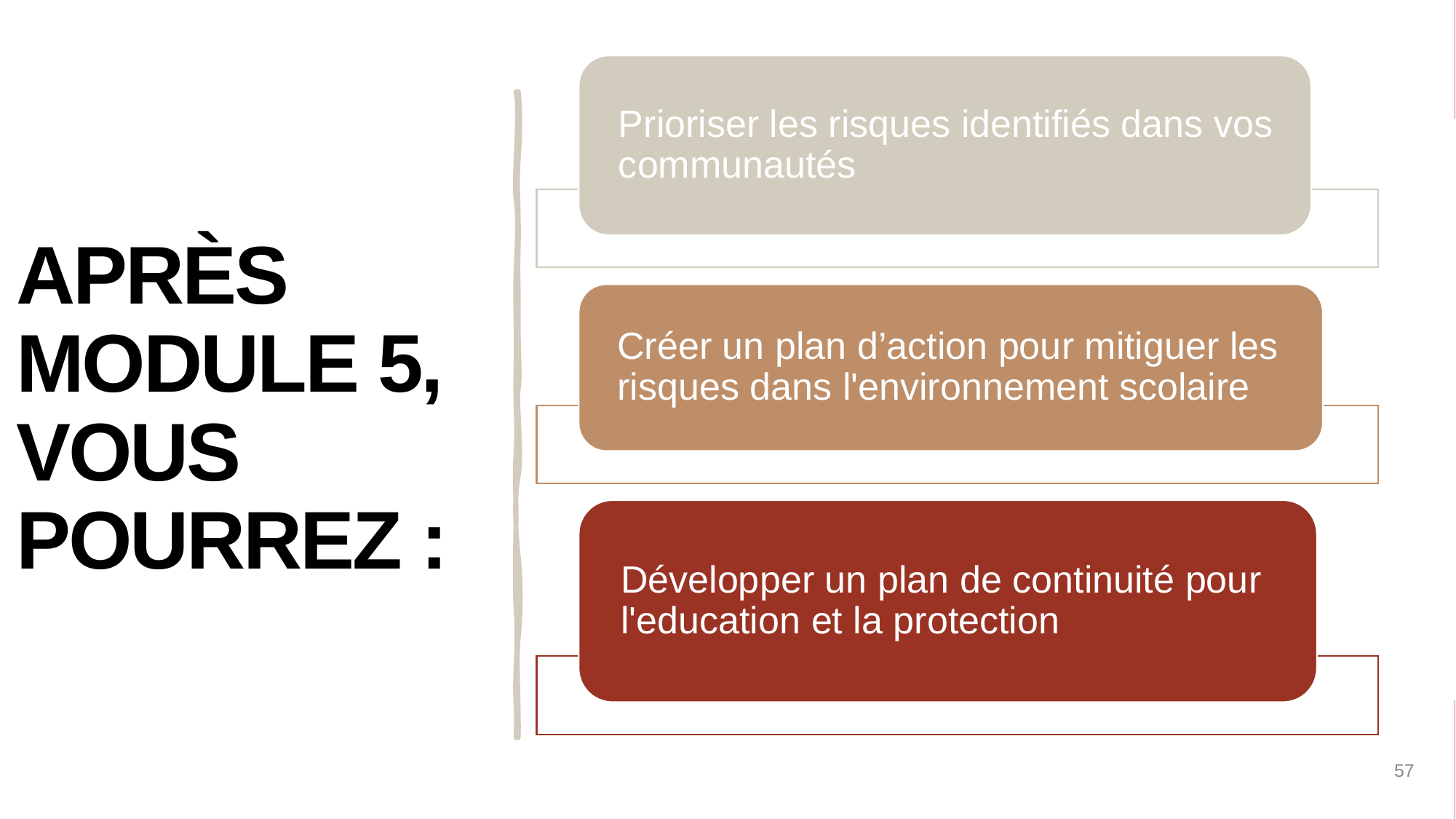

Prioriser les risques identifiés dans vos communautés
Créer un plan d’action pour mitiguer les risques dans l'environnement scolaire
Développer un plan de continuité pour l'education et la protection
# Après module 5, vous pourrez :

57